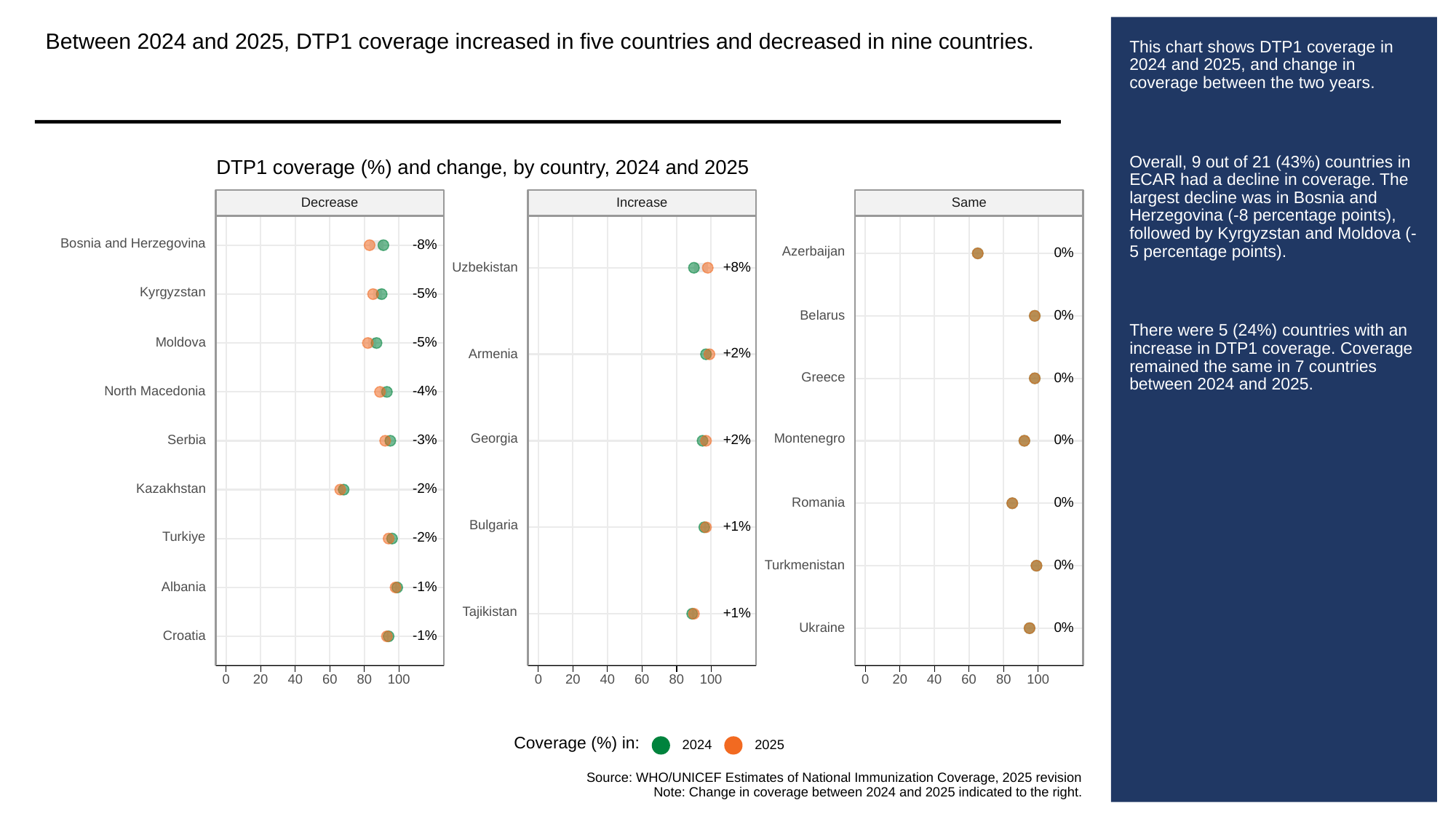

Between 2024 and 2025, DTP1 coverage increased in five countries and decreased in nine countries.
# This chart shows DTP1 coverage in 2024 and 2025, and change in coverage between the two years.

Overall, 9 out of 21 (43%) countries in ECAR had a decline in coverage. The largest decline was in Bosnia and Herzegovina (-8 percentage points), followed by Kyrgyzstan and Moldova (-5 percentage points).

There were 5 (24%) countries with an increase in DTP1 coverage. Coverage remained the same in 7 countries between 2024 and 2025.

DTP1 coverage (%) and change, by country, 2024 and 2025

Same
Decrease
Increase

Bosnia and Herzegovina
-8%

Azerbaijan
0%

+8%

Uzbekistan

Kyrgyzstan
-5%

0%

Belarus

-5%

Moldova

+2%

Armenia

0%

Greece

-4%

North Macedonia

Georgia
Montenegro
-3%
+2%
0%

Serbia

-2%

Kazakhstan

0%

Romania

Bulgaria
+1%

Turkiye
-2%

0%

Turkmenistan

-1%

Albania

Tajikistan
+1%

0%

Ukraine

-1%

Croatia

0
20
40
60
80
100
0
20
40
60
80
100
0
20
40
60
80
100
Coverage (%) in:

2024
2025
Source: WHO/UNICEF Estimates of National Immunization Coverage, 2025 revision
Note: Change in coverage between 2024 and 2025 indicated to the right.